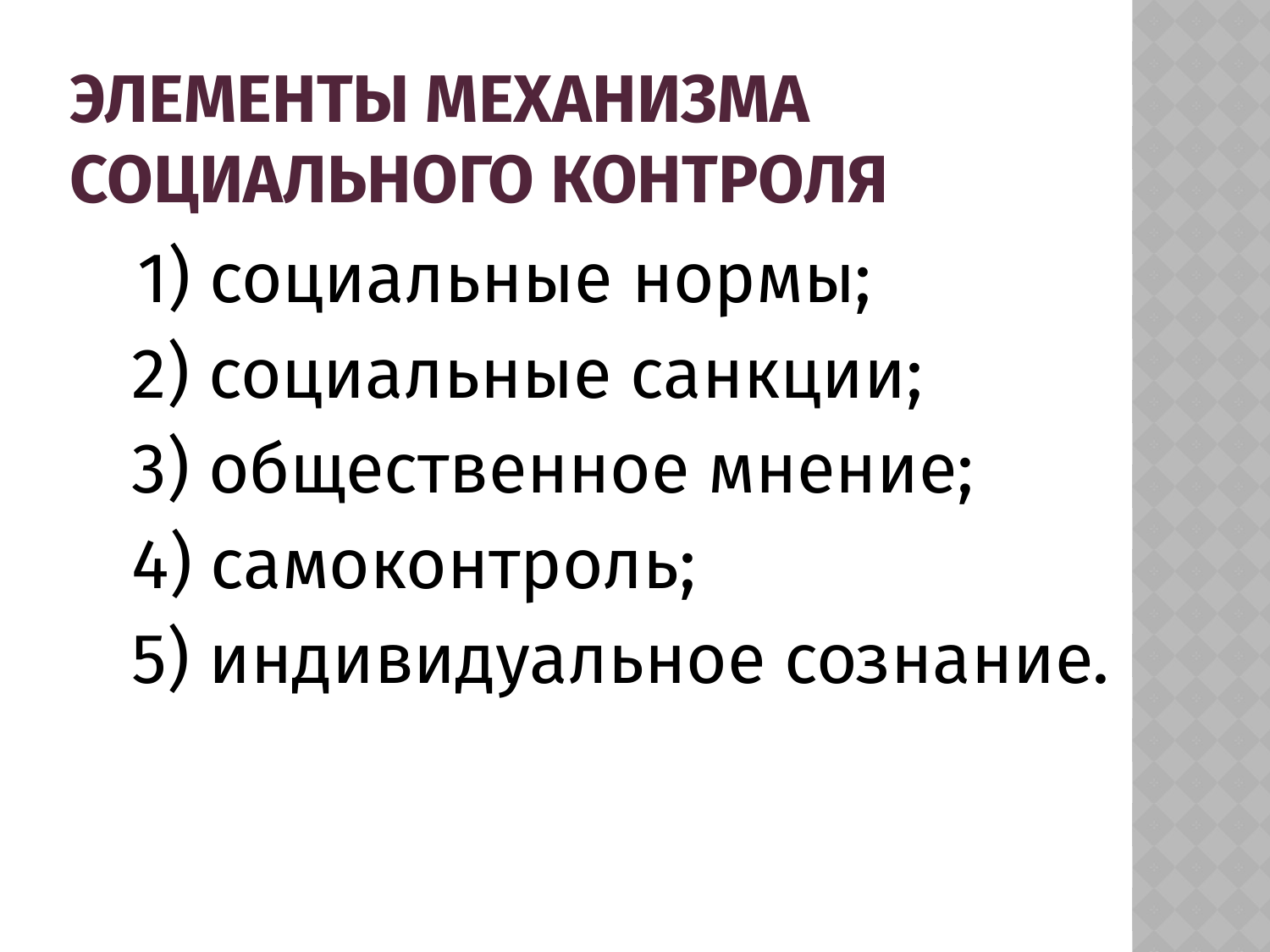

# Элементы механизма социального контроля
     1) социальные нормы;
   2) социальные санкции;
   3) общественное мнение;
   4) самоконтроль;
   5) индивидуальное сознание.